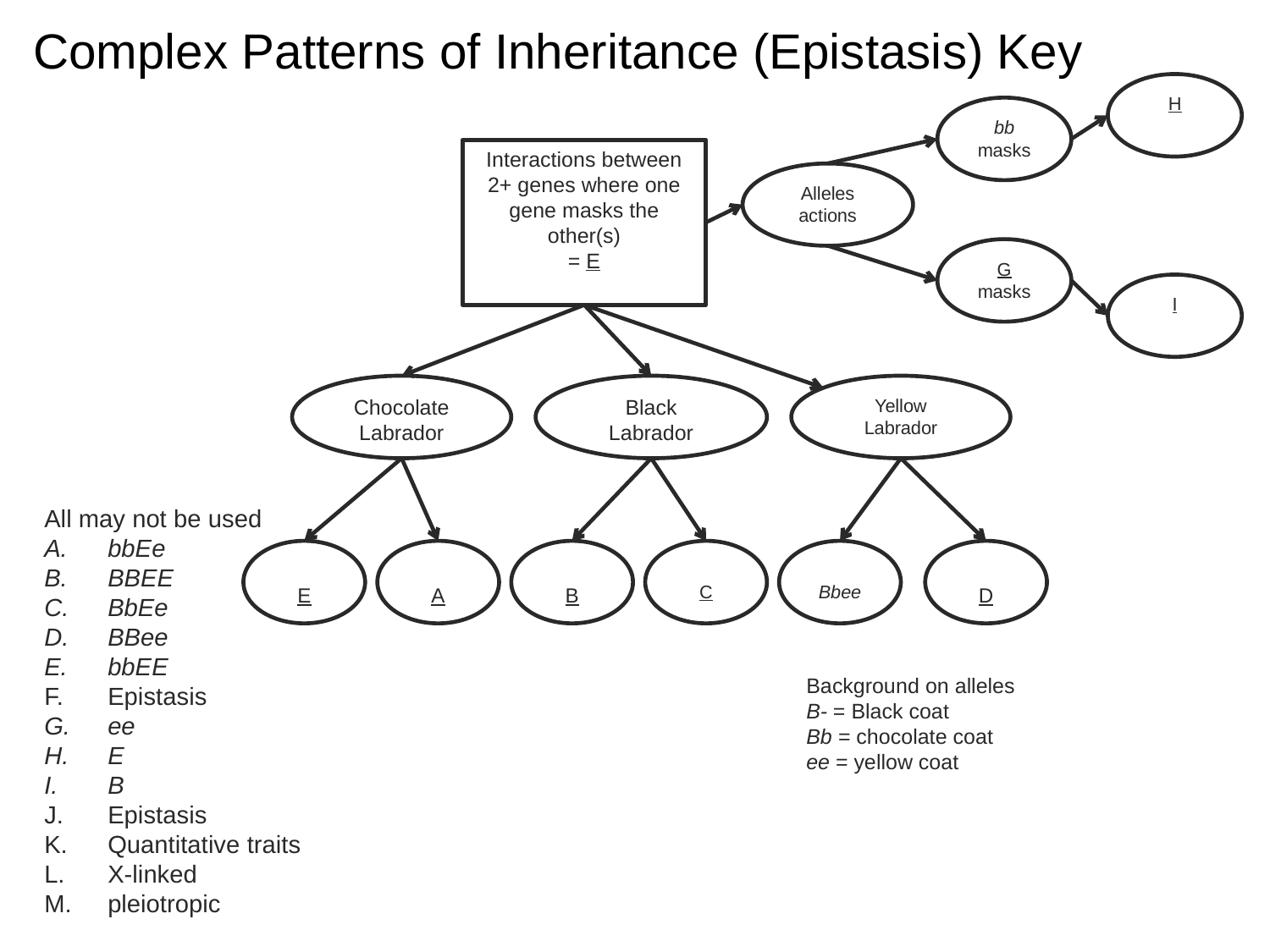

Complex Patterns of Inheritance (Epistasis) Key
H
bb masks
Interactions between 2+ genes where one gene masks the other(s)
= E
Alleles actions
G
masks
I
Chocolate Labrador
Black
Labrador
Yellow
Labrador
E
A
B
C
Bbee
D
All may not be used
bbEe
BBEE
BbEe
BBee
bbEE
Epistasis
ee
E
B
Epistasis
Quantitative traits
X-linked
pleiotropic

Background on alleles
B- = Black coat
Bb = chocolate coat
ee = yellow coat